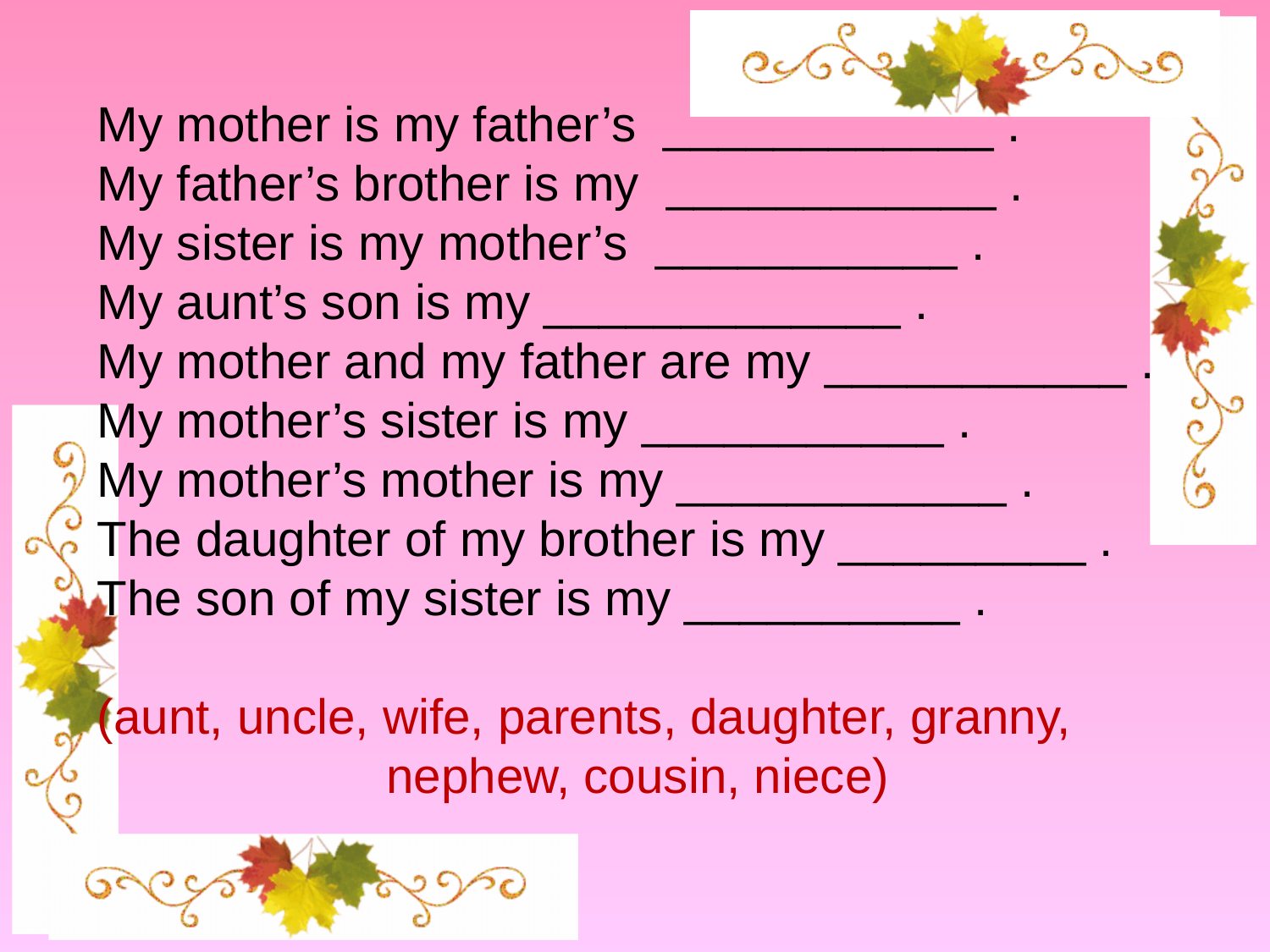

My mother is my father’s  ____________ .
My father’s brother is my  ____________ .
My sister is my mother’s  ___________ .
My aunt’s son is my _____________ .
My mother and my father are my ___________ .
My mother’s sister is my ___________ .
My mother’s mother is my ____________ .
The daughter of my brother is my _________ .
The son of my sister is my __________ .

(aunt, uncle, wife, parents, daughter, granny,
                     nephew, cousin, niece)